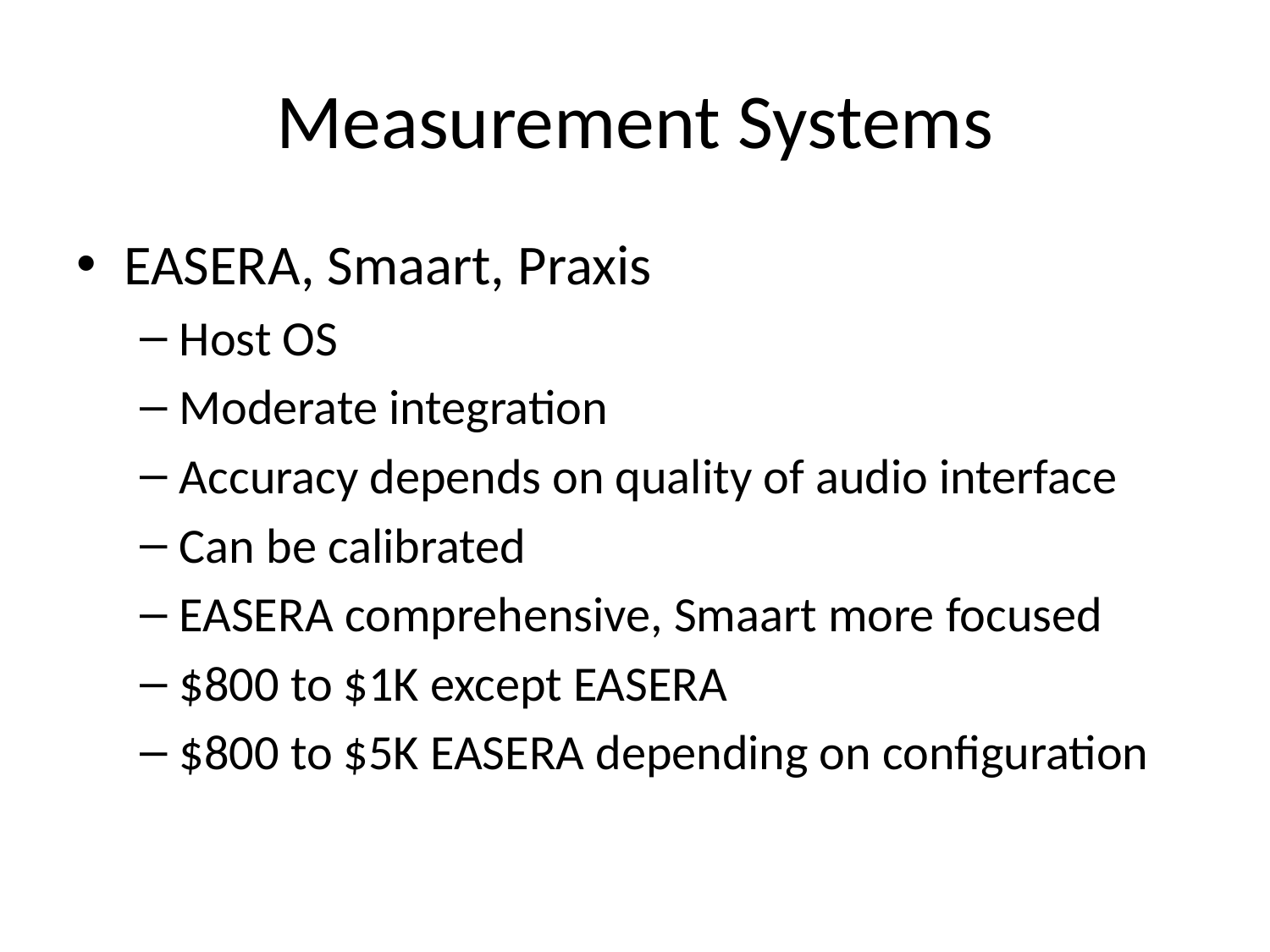

# Measurement Systems
EASERA, Smaart, Praxis
Host OS
Moderate integration
Accuracy depends on quality of audio interface
Can be calibrated
EASERA comprehensive, Smaart more focused
$800 to $1K except EASERA
$800 to $5K EASERA depending on configuration